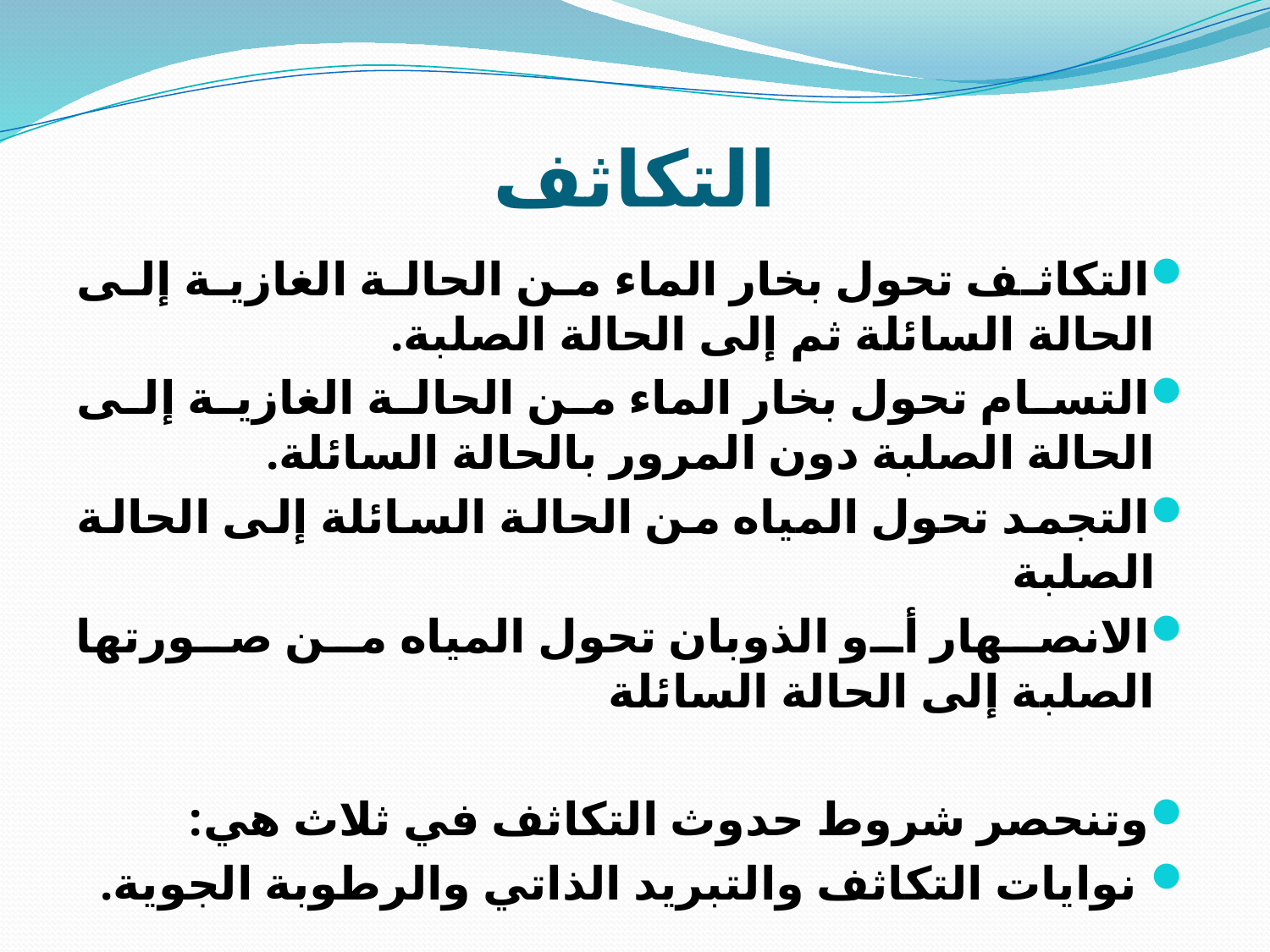

# التكاثف
التكاثف تحول بخار الماء من الحالة الغازية إلى الحالة السائلة ثم إلى الحالة الصلبة.
التسام تحول بخار الماء من الحالة الغازية إلى الحالة الصلبة دون المرور بالحالة السائلة.
التجمد تحول المياه من الحالة السائلة إلى الحالة الصلبة
الانصهار أو الذوبان تحول المياه من صورتها الصلبة إلى الحالة السائلة

وتنحصر شروط حدوث التكاثف في ثلاث هي:
 نوايات التكاثف والتبريد الذاتي والرطوبة الجوية.